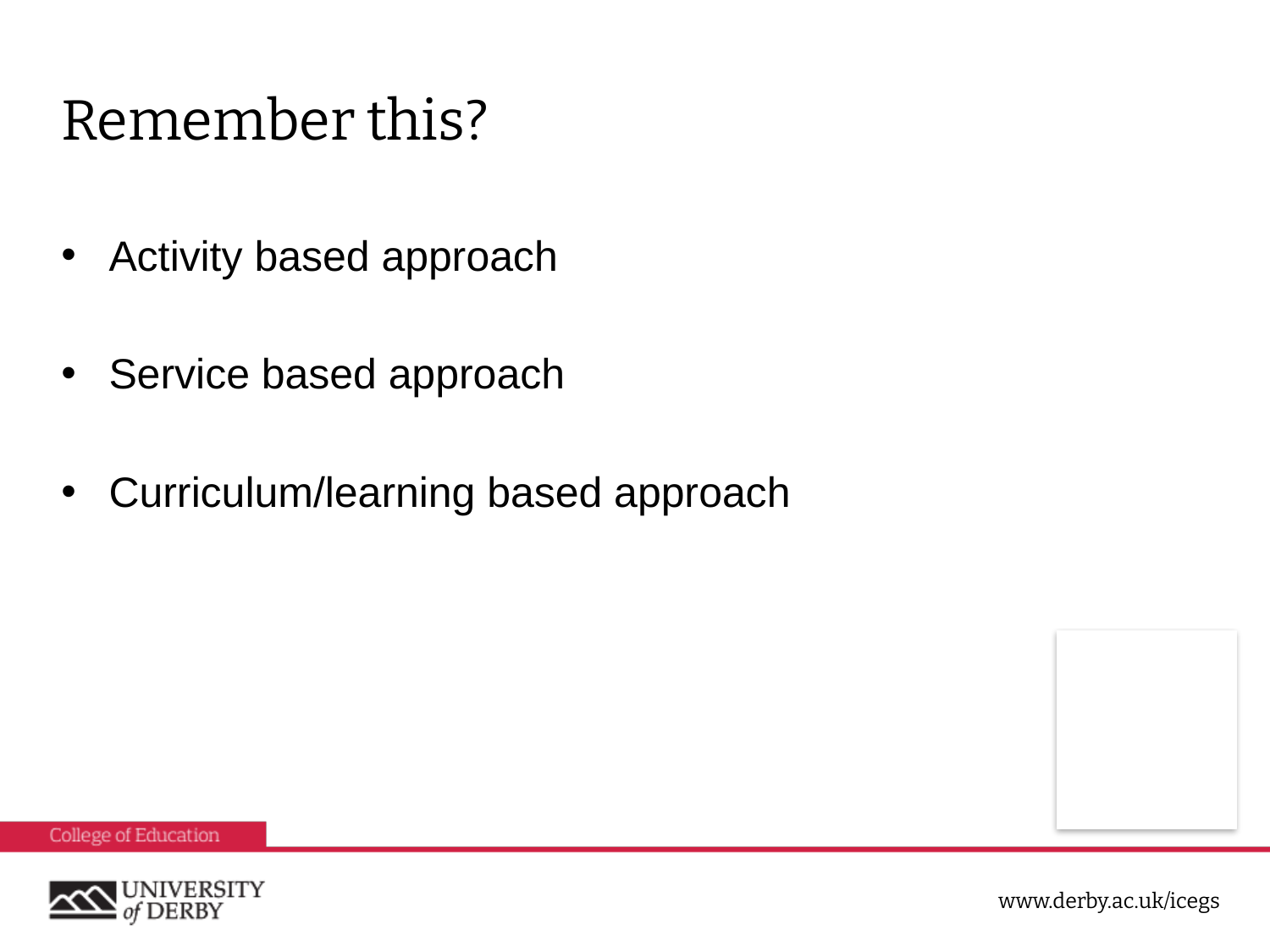

# Remember this?
Activity based approach

Service based approach

Curriculum/learning based approach